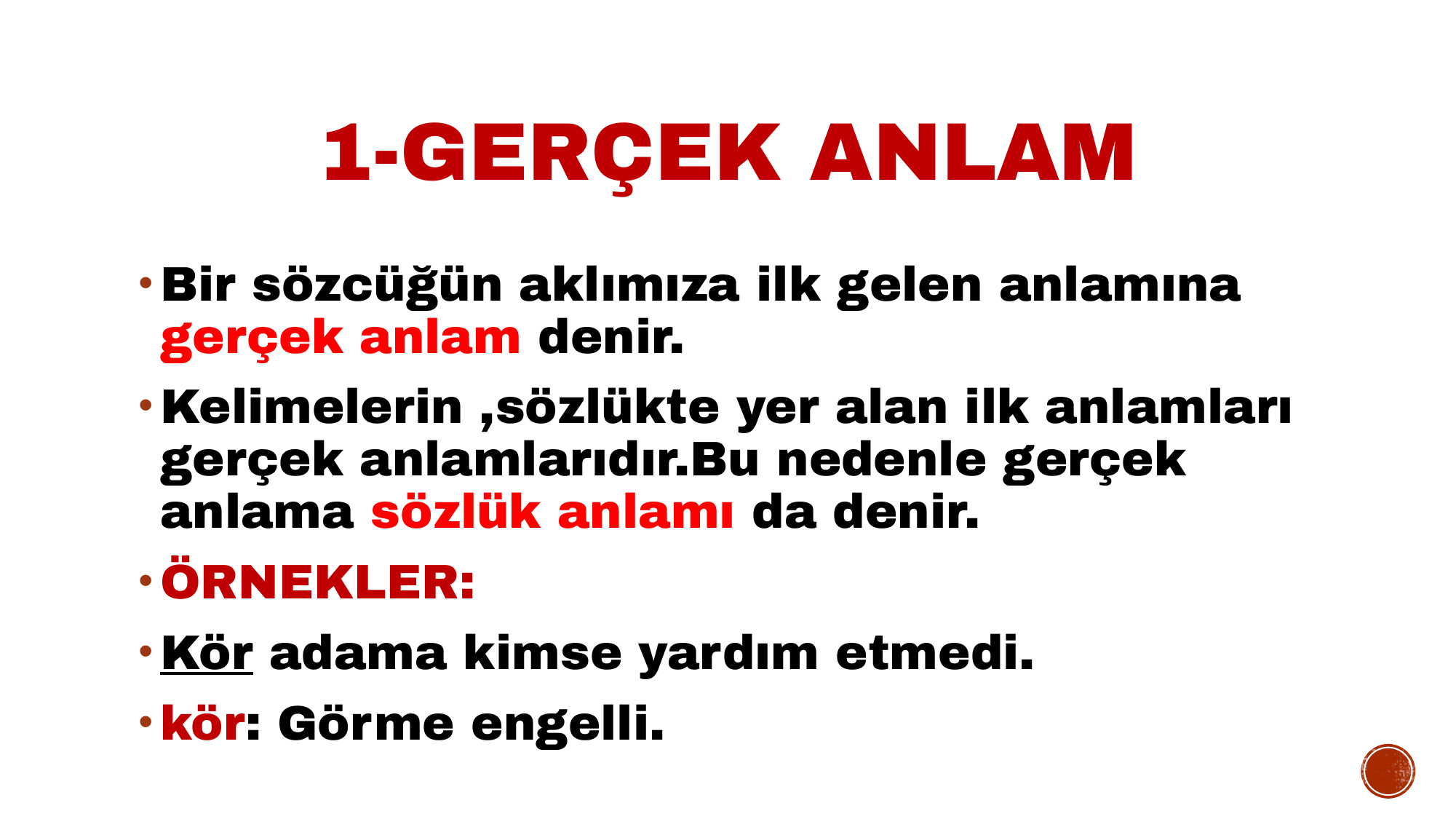

# 1-GERÇEK ANLAM
Bir sözcüğün aklımıza ilk gelen anlamına  gerçek anlam denir.
Kelimelerin ,sözlükte yer alan ilk anlamları gerçek anlamlarıdır.Bu nedenle gerçek  anlama sözlük anlamı da denir.
ÖRNEKLER:
Kör adama kimse yardım etmedi.
kör: Görme engelli.